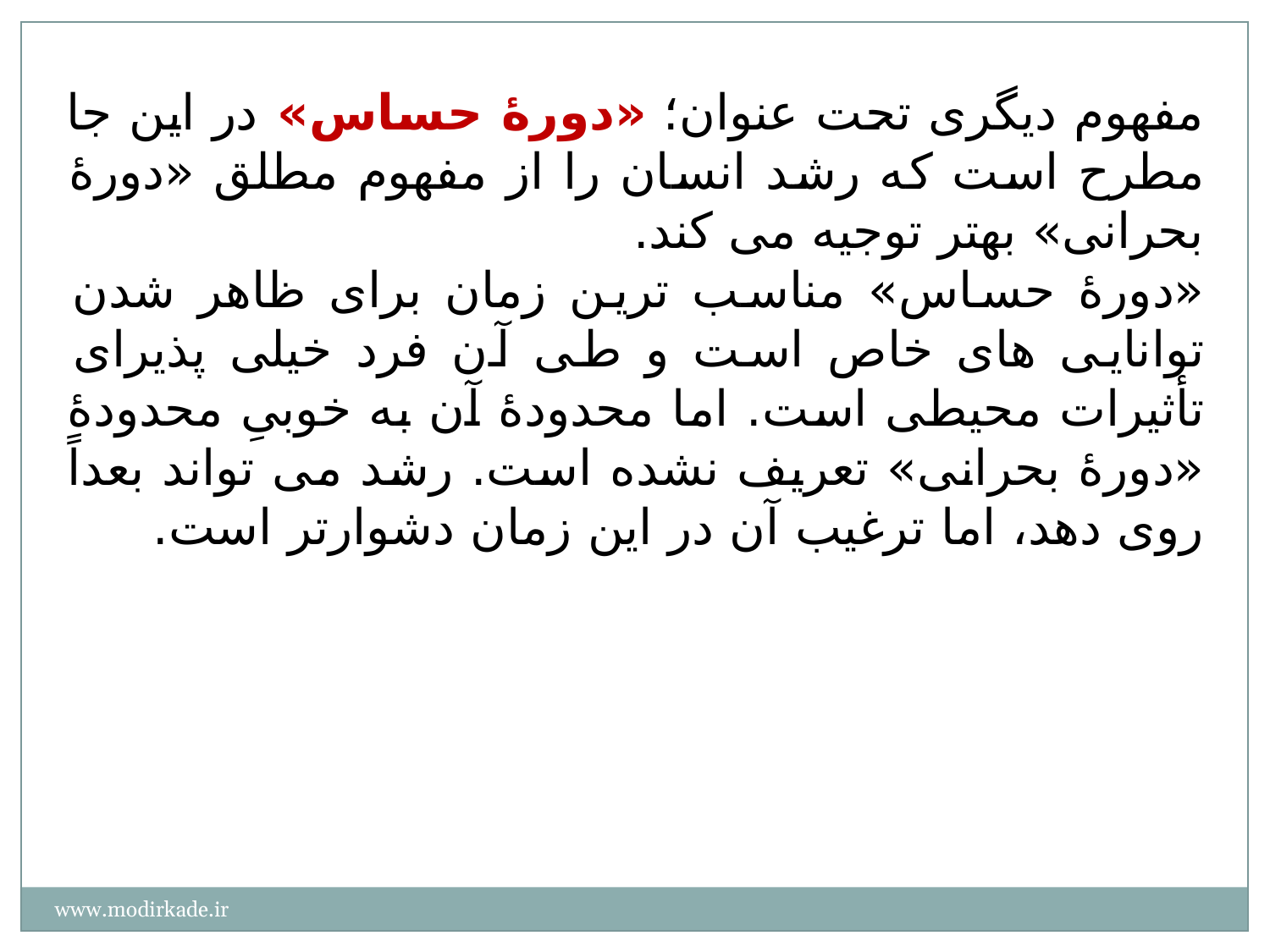

مفهوم دیگری تحت عنوان؛ «دورۀ حساس» در این جا مطرح است که رشد انسان را از مفهوم مطلق «دورۀ بحرانی» بهتر توجیه می کند.
«دورۀ حساس» مناسب ترین زمان برای ظاهر شدن توانایی های خاص است و طی آن فرد خیلی پذیرای تأثیرات محیطی است. اما محدودۀ آن به خوبیِ محدودۀ «دورۀ بحرانی» تعریف نشده است. رشد می تواند بعداً روی دهد، اما ترغیب آن در این زمان دشوارتر است.
www.modirkade.ir